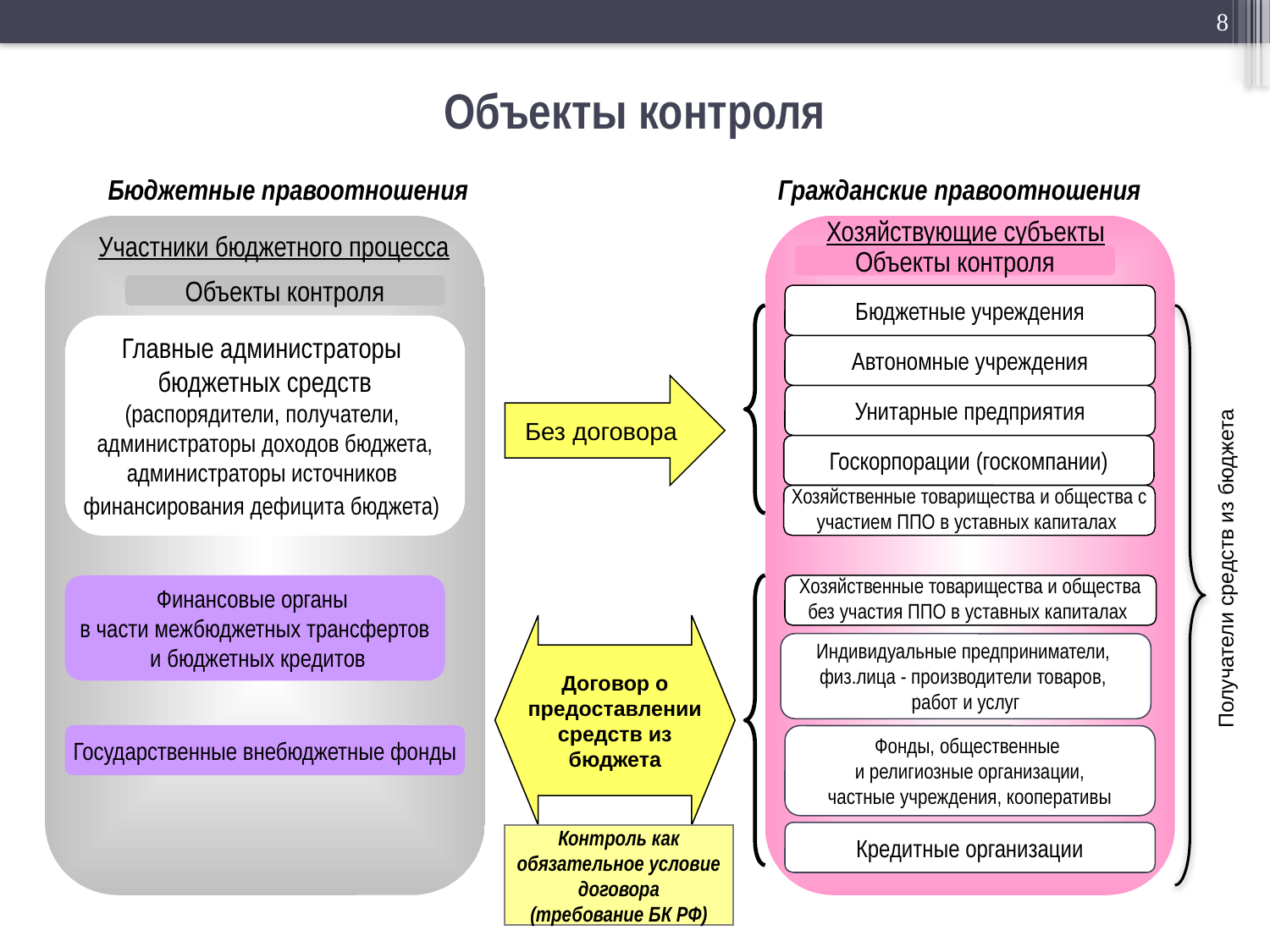

8
Объекты контроля
Бюджетные правоотношения

Участники бюджетного процесса
Объекты контроля

Главные администраторы
бюджетных средств
(распорядители, получатели,
администраторы доходов бюджета,
администраторы источников
финансирования дефицита бюджета)

Финансовые органы
в части межбюджетных трансфертов
 и бюджетных кредитов
Государственные внебюджетные фонды
Гражданские правоотношения
Хозяйствующие субъекты

Объекты контроля
Бюджетные учреждения
Получатели средств из бюджета

Автономные учреждения
Унитарные предприятия
Госкорпорации (госкомпании)

Хозяйственные товарищества и общества с участием ППО в уставных капиталах

Хозяйственные товарищества и общества без участия ППО в уставных капиталах

Индивидуальные предприниматели,
физ.лица - производители товаров,
работ и услуг
Фонды, общественные
и религиозные организации,
частные учреждения, кооперативы
Кредитные организации
Без договора
Договор о предоставлении средств из бюджета
Контроль как обязательное условие договора
(требование БК РФ)